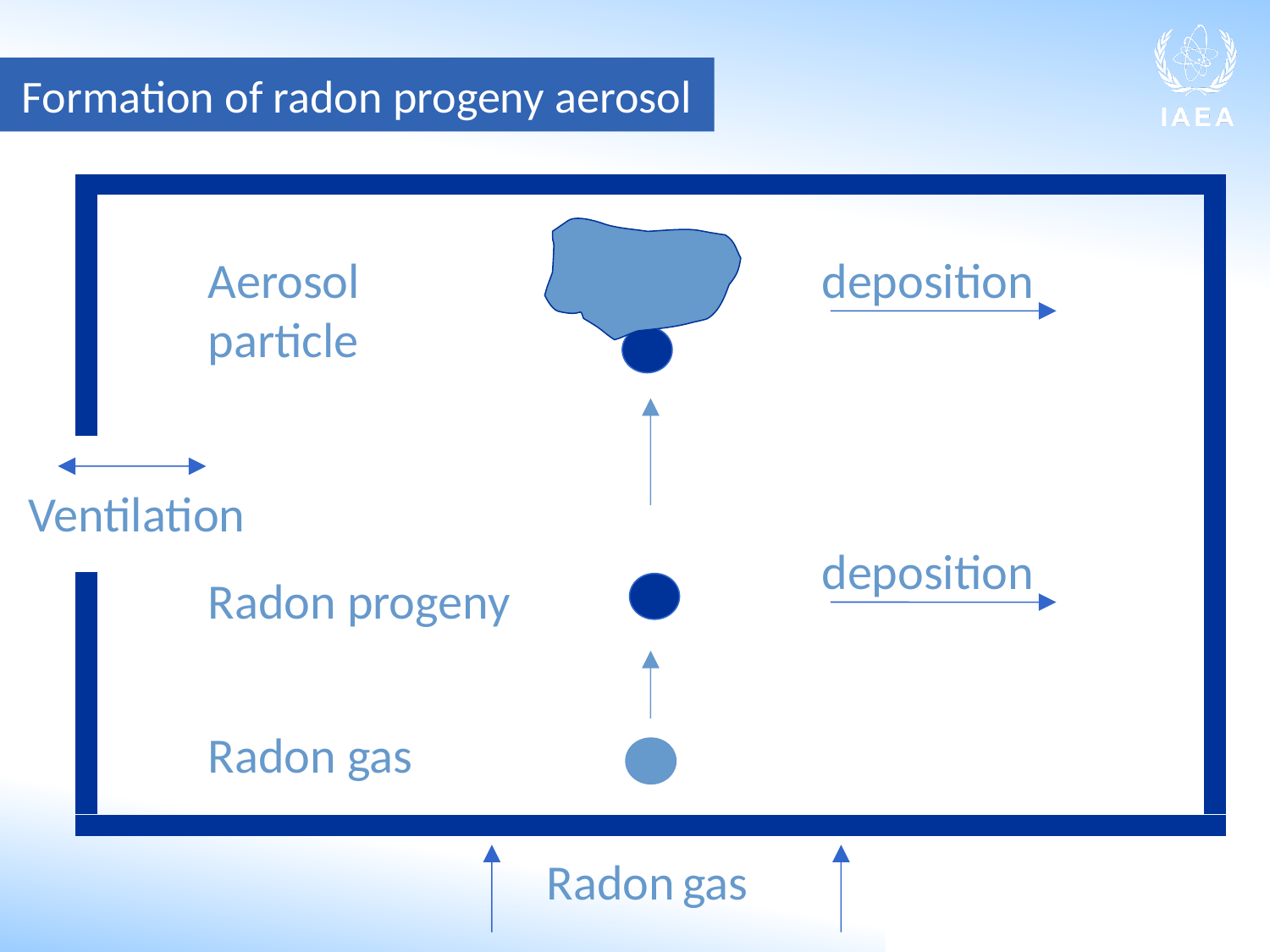

Formation of radon progeny aerosol

Aerosol particle
deposition

Ventilation
deposition

Radon progeny

Radon gas

Radon gas